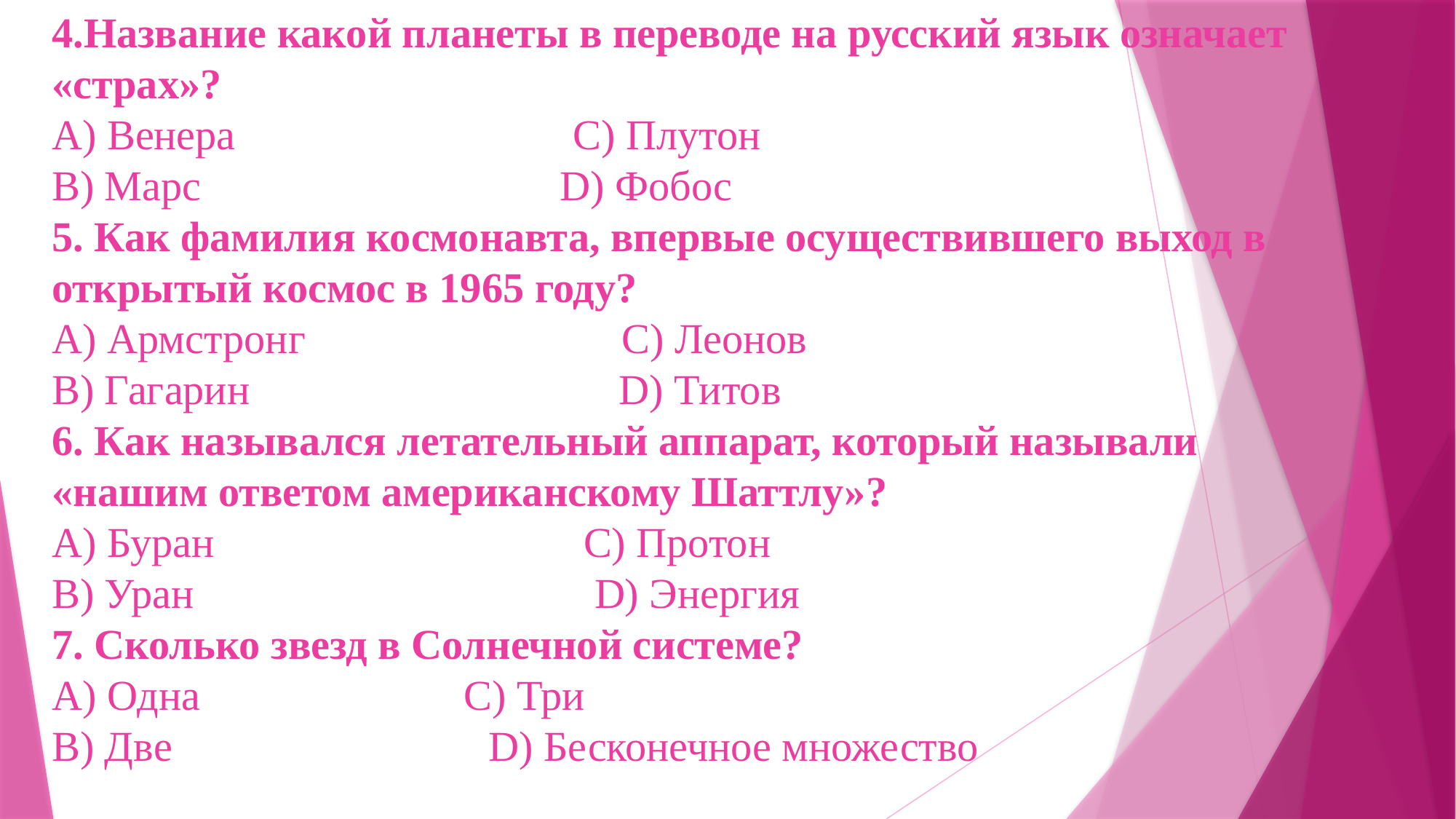

4.Название какой планеты в переводе на русский язык означает «страх»?
А) Венера                                С) Плутон
B) Марс                                  D) Фобос
5. Как фамилия космонавта, впервые осуществившего выход в открытый космос в 1965 году?
А) Армстронг                              С) Леонов
B) Гагарин                                   D) Титов
6. Как назывался летательный аппарат, который называли «нашим ответом американскому Шаттлу»?
А) Буран                                   С) Протон
B) Уран                                      D) Энергия
7. Сколько звезд в Солнечной системе?
А) Одна                         С) Три
B) Две                              D) Бесконечное множество